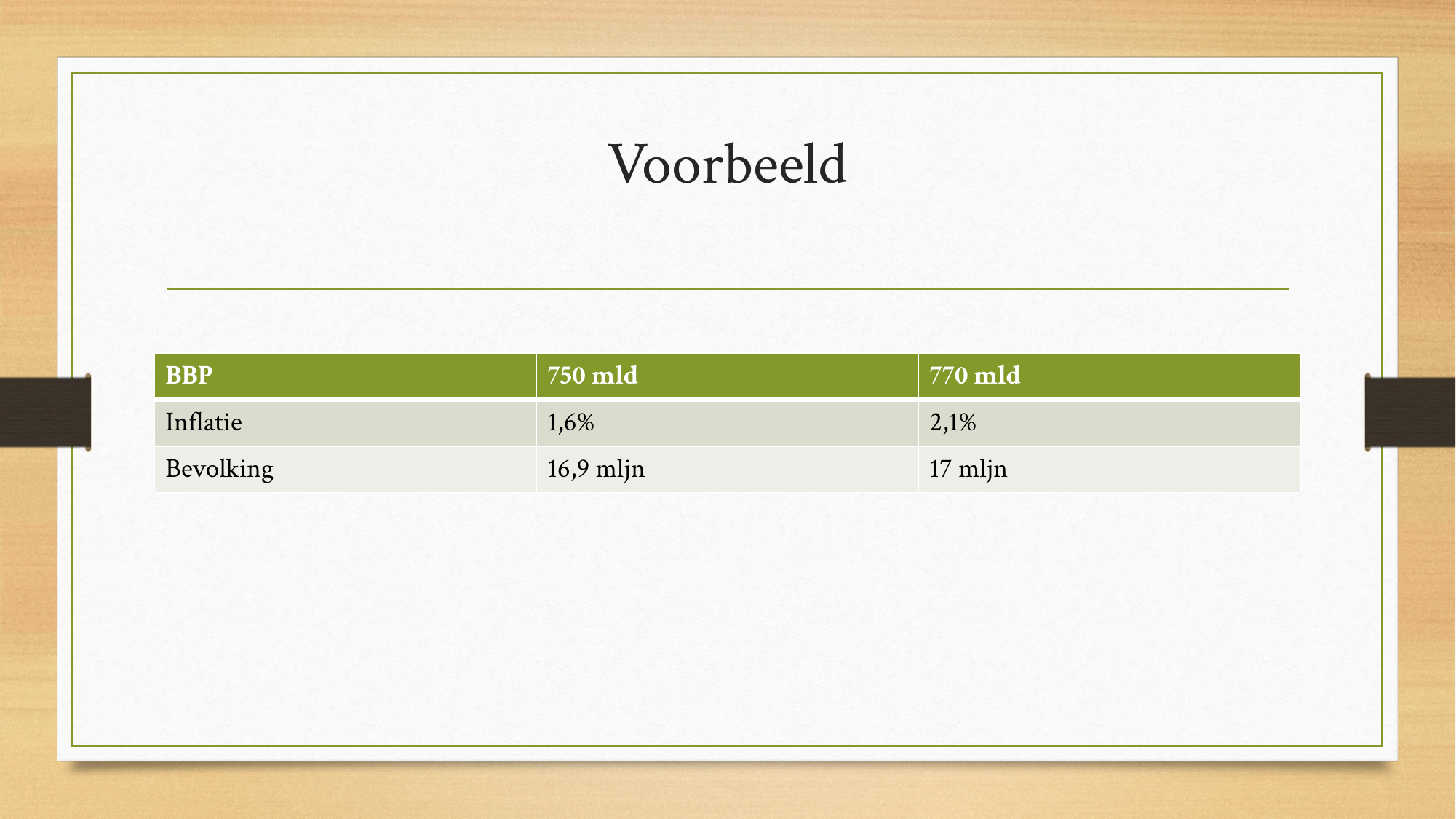

# Voorbeeld
| BBP | 750 mld | 770 mld |
| --- | --- | --- |
| Inflatie | 1,6% | 2,1% |
| Bevolking | 16,9 mljn | 17 mljn |